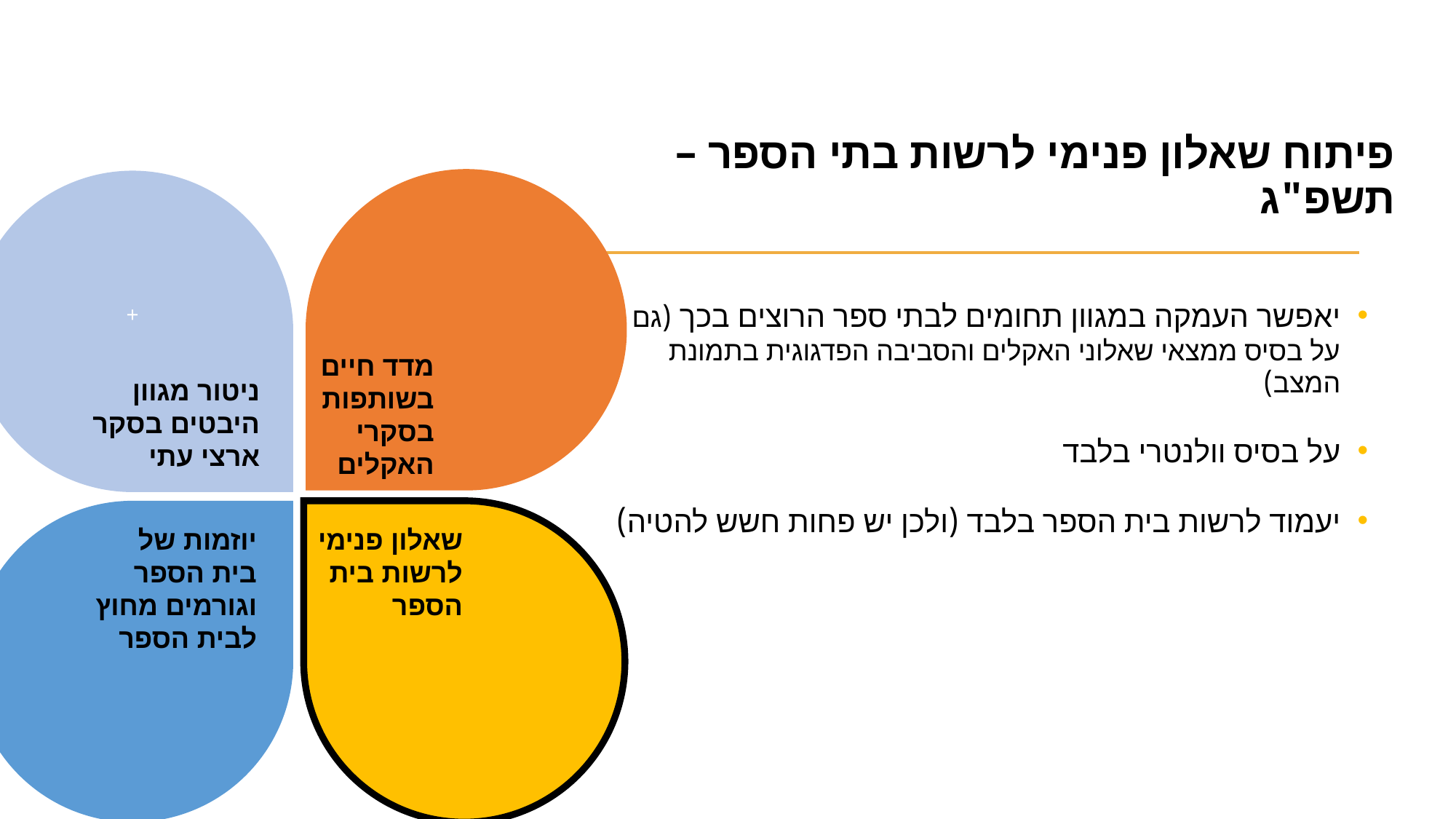

# פיתוח שאלון פנימי לרשות בתי הספר – תשפ"ג

יאפשר העמקה במגוון תחומים לבתי ספר הרוצים בכך (גם על בסיס ממצאי שאלוני האקלים והסביבה הפדגוגית בתמונת המצב)
על בסיס וולנטרי בלבד
יעמוד לרשות בית הספר בלבד (ולכן יש פחות חשש להטיה)

+
מדד חיים בשותפות  בסקרי האקלים
ניטור מגוון היבטים בסקר ארצי עתי

יוזמות של בית הספר וגורמים מחוץ לבית הספר
שאלון פנימי לרשות בית הספר